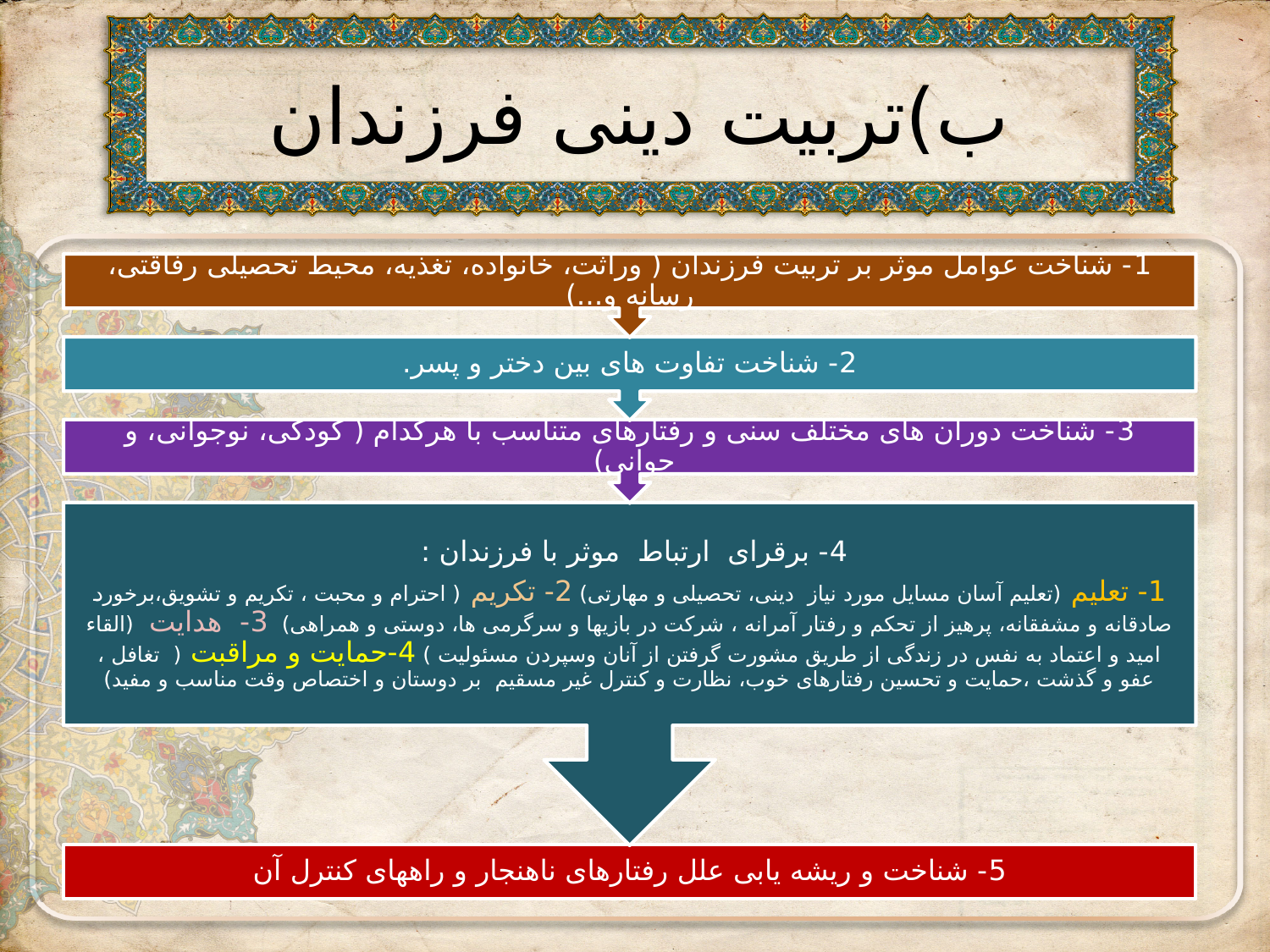

# ب)تربیت دینی فرزندان
5- شناخت و ریشه یابی علل رفتارهای ناهنجار و راههای کنترل آن
4- برقرای  ارتباط  موثر با فرزندان :
1- تعلیم (تعلیم آسان مسایل مورد نیاز  دینی، تحصیلی و مهارتی) 2- تکریم ( احترام و محبت ، تکریم و تشویق،برخورد صادقانه و مشفقانه، پرهیز از تحکم و رفتار آمرانه ، شرکت در بازیها و سرگرمی ها، دوستی و همراهی)  3-  هدایت  (القاء امید و اعتماد به نفس در زندگی از طریق مشورت گرفتن از آنان وسپردن مسئولیت ) 4-حمایت و مراقبت (  تغافل ، عفو و گذشت ،حمایت و تحسین رفتارهای خوب، نظارت و کنترل غیر مسقیم  بر دوستان و اختصاص وقت مناسب و مفید)
3- شناخت دوران های مختلف سنی و رفتارهای متناسب با هرکدام ( کودکی، نوجوانی، و جوانی)
2- شناخت تفاوت های بین دختر و پسر.
1- شناخت عوامل موثر بر تربیت فرزندان ( وراثت، خانواده، تغذیه، محیط تحصیلی رفاقتی، رسانه و...)